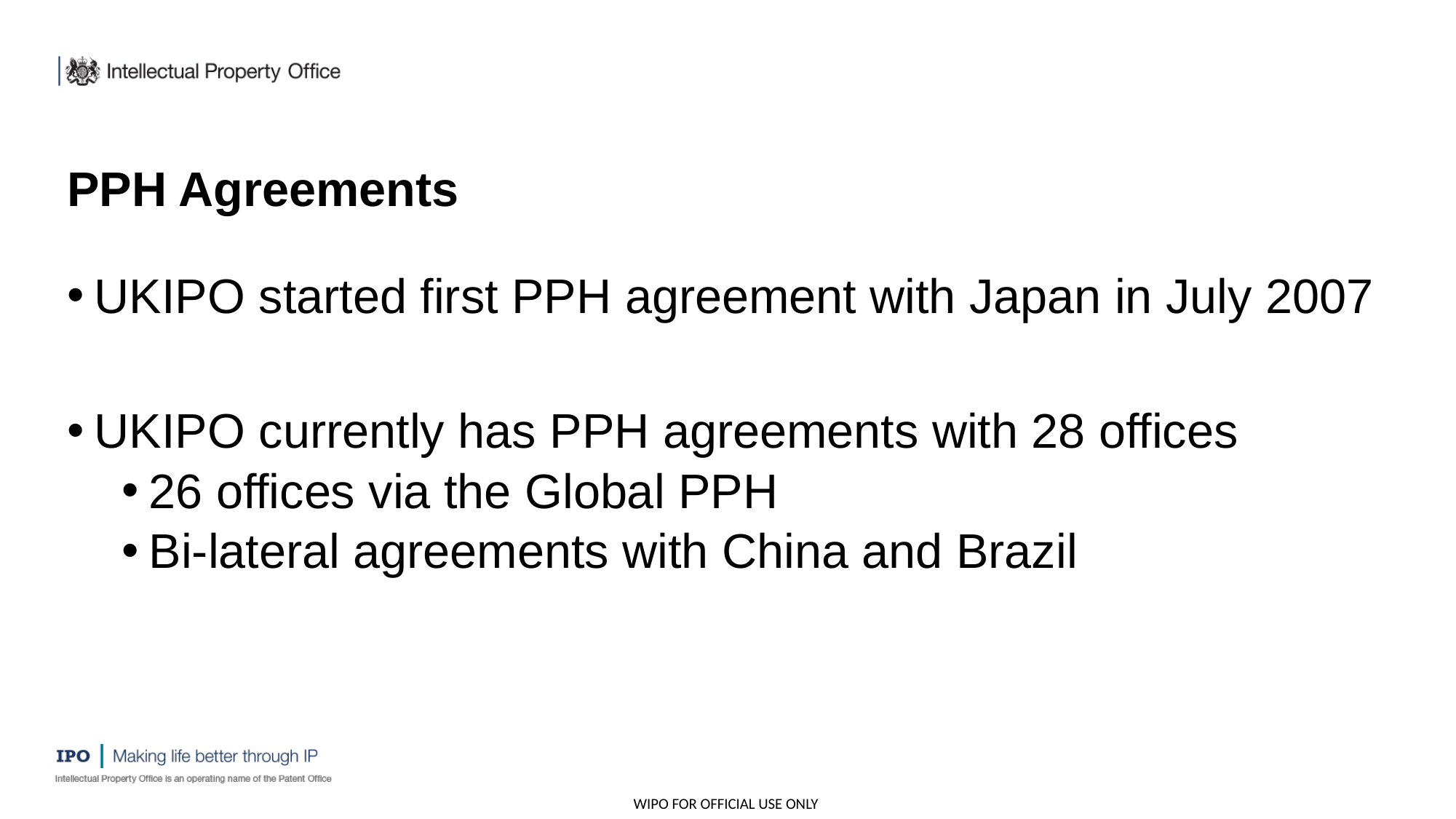

# PPH Agreements
UKIPO started first PPH agreement with Japan in July 2007

UKIPO currently has PPH agreements with 28 offices
26 offices via the Global PPH
Bi-lateral agreements with China and Brazil